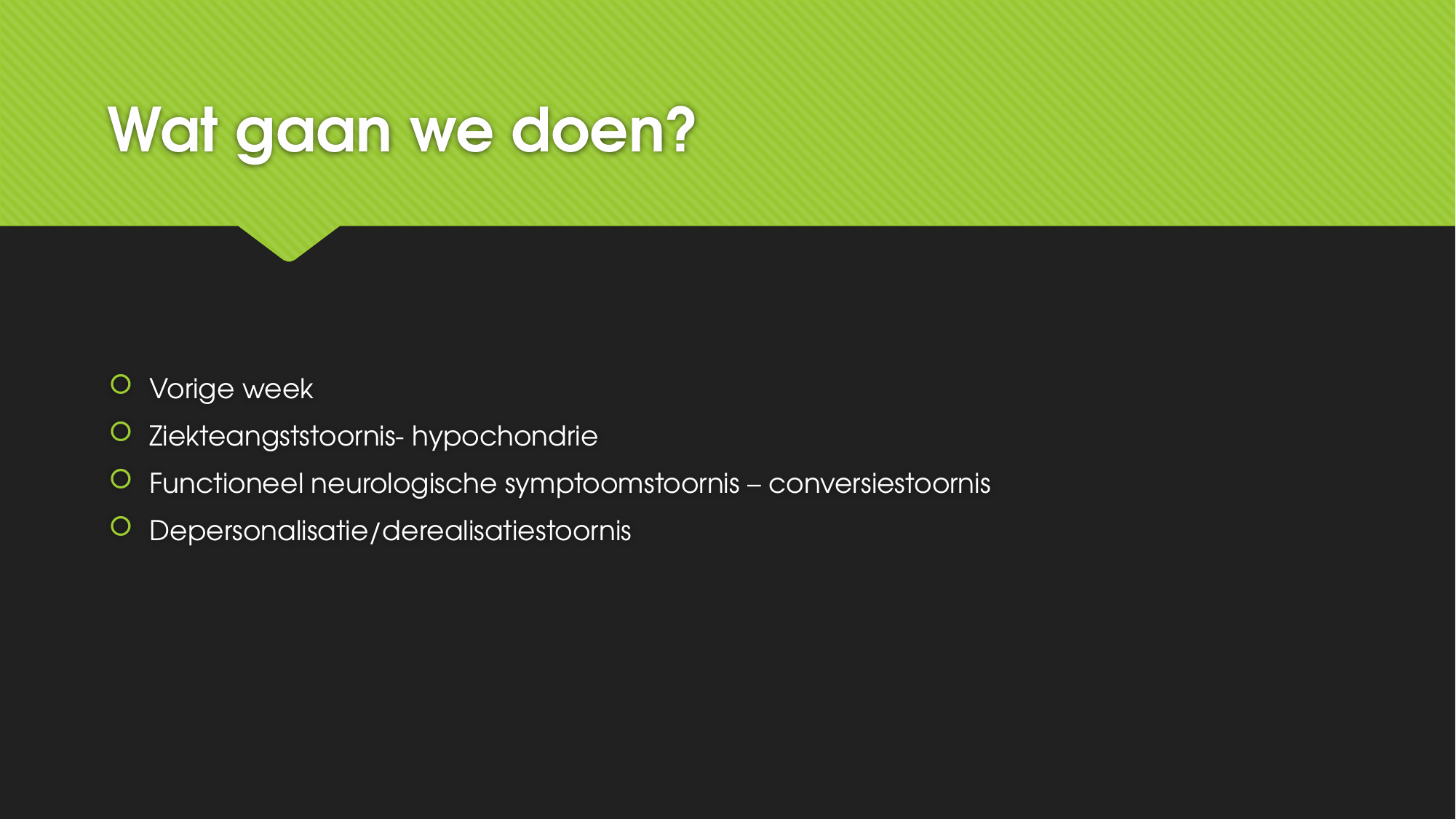

# Wat gaan we doen?
Vorige week
Ziekteangststoornis- hypochondrie
Functioneel neurologische symptoomstoornis – conversiestoornis
Depersonalisatie/derealisatiestoornis